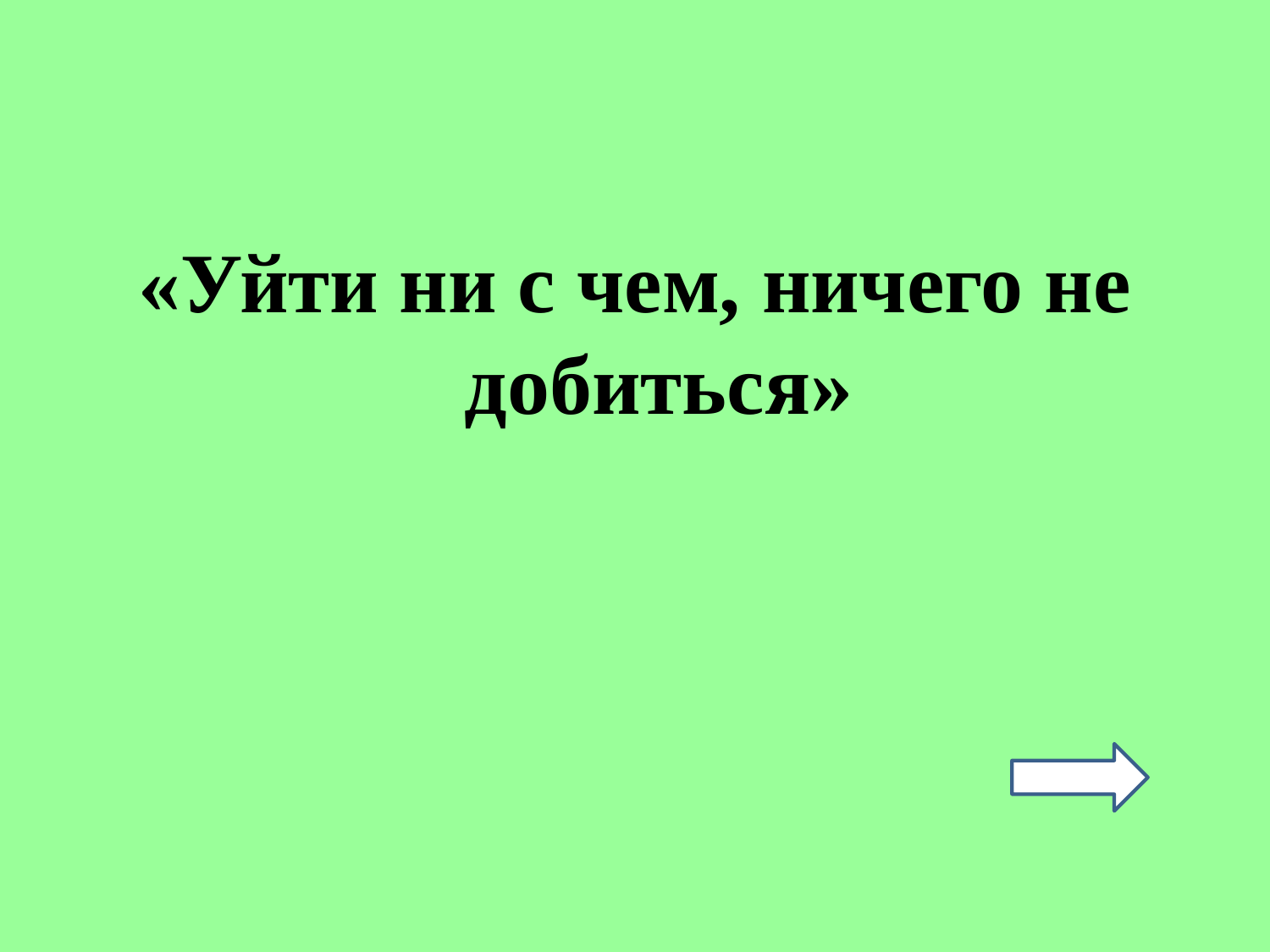

#
«Уйти ни с чем, ничего не добиться»